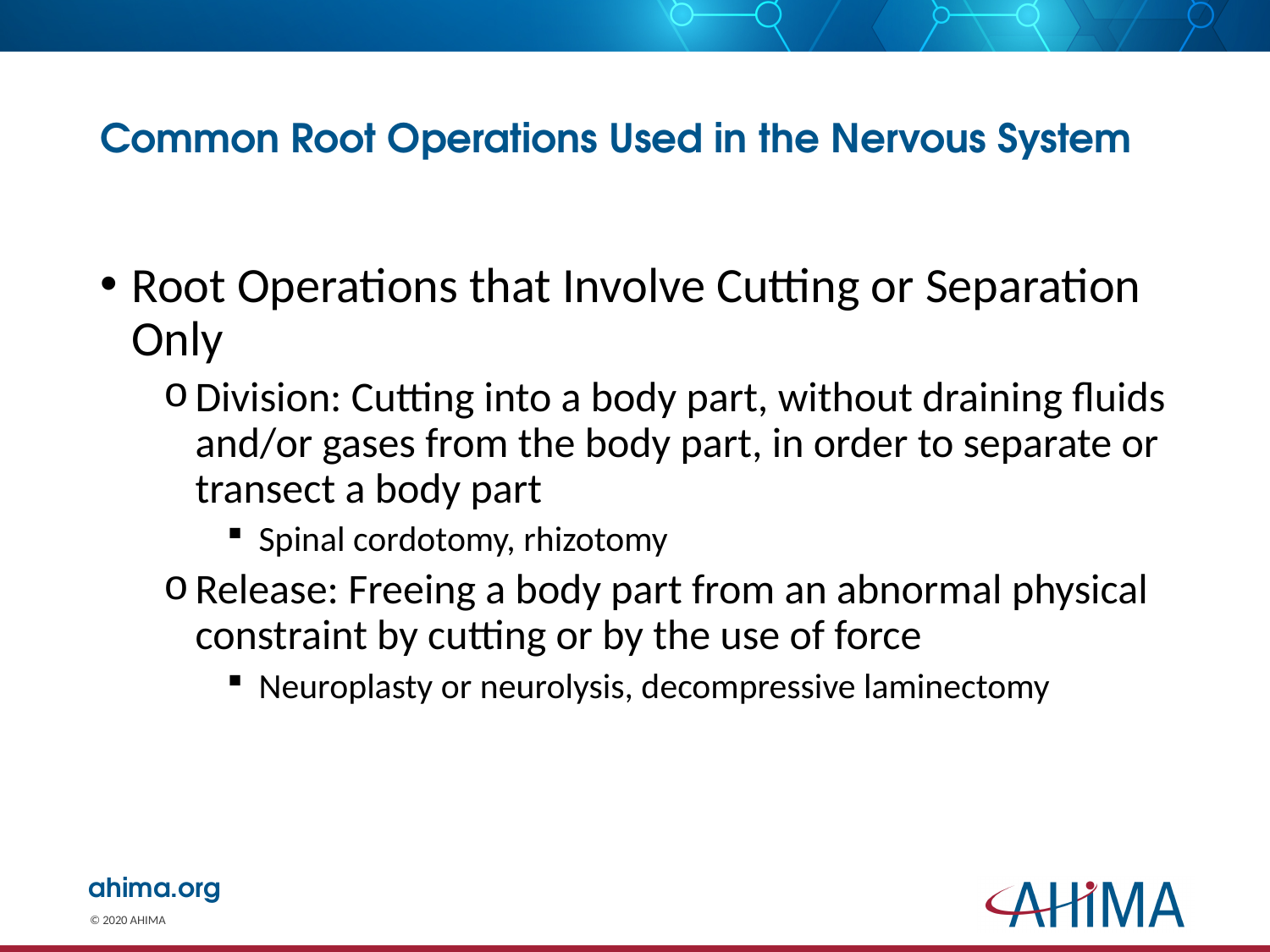

# Common Root Operations Used in the Nervous System
Root Operations that Involve Cutting or Separation Only
Division: Cutting into a body part, without draining fluids and/or gases from the body part, in order to separate or transect a body part
Spinal cordotomy, rhizotomy
Release: Freeing a body part from an abnormal physical constraint by cutting or by the use of force
Neuroplasty or neurolysis, decompressive laminectomy